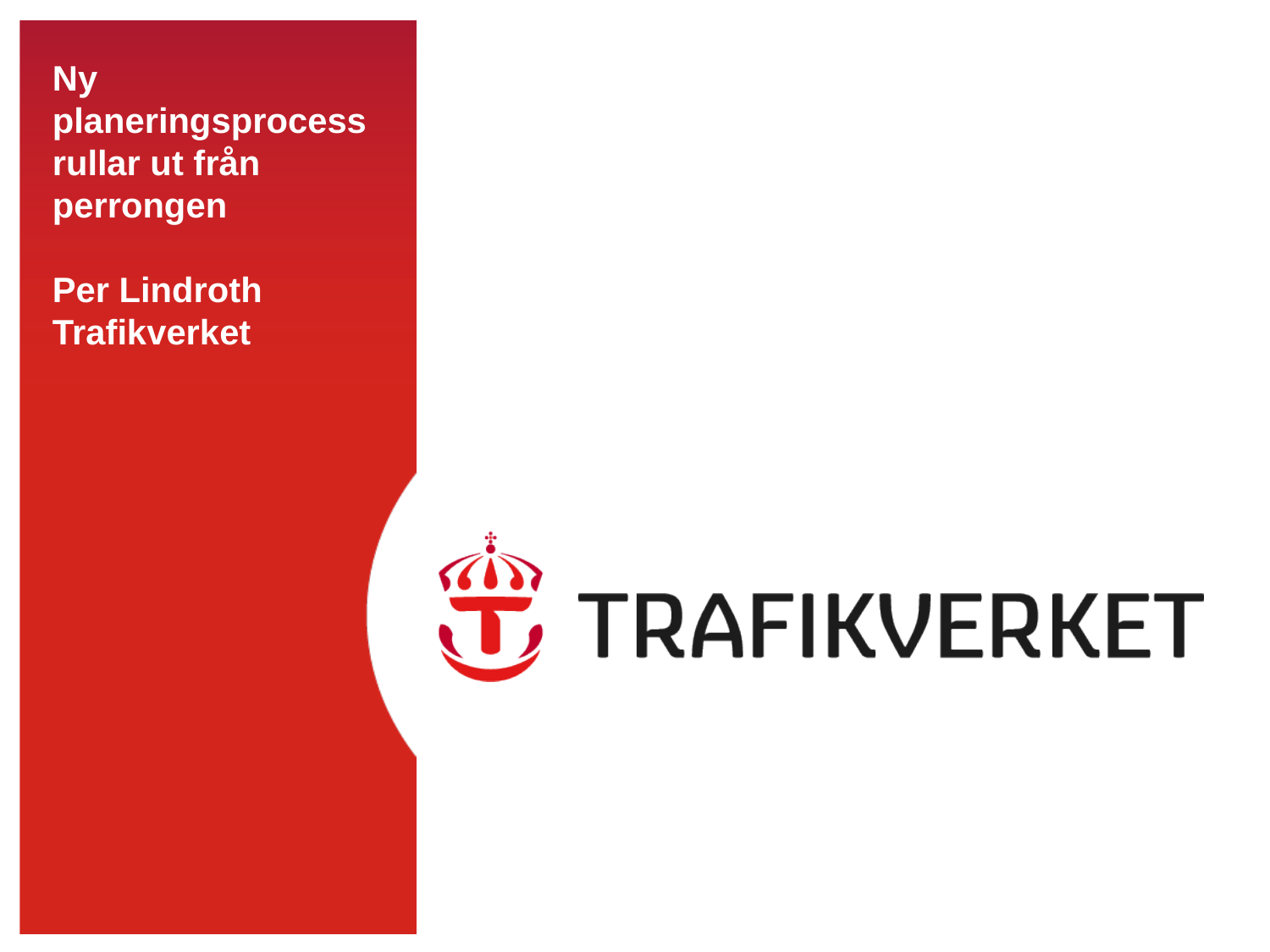

Ny planeringsprocess rullar ut från perrongen
Per Lindroth
Trafikverket